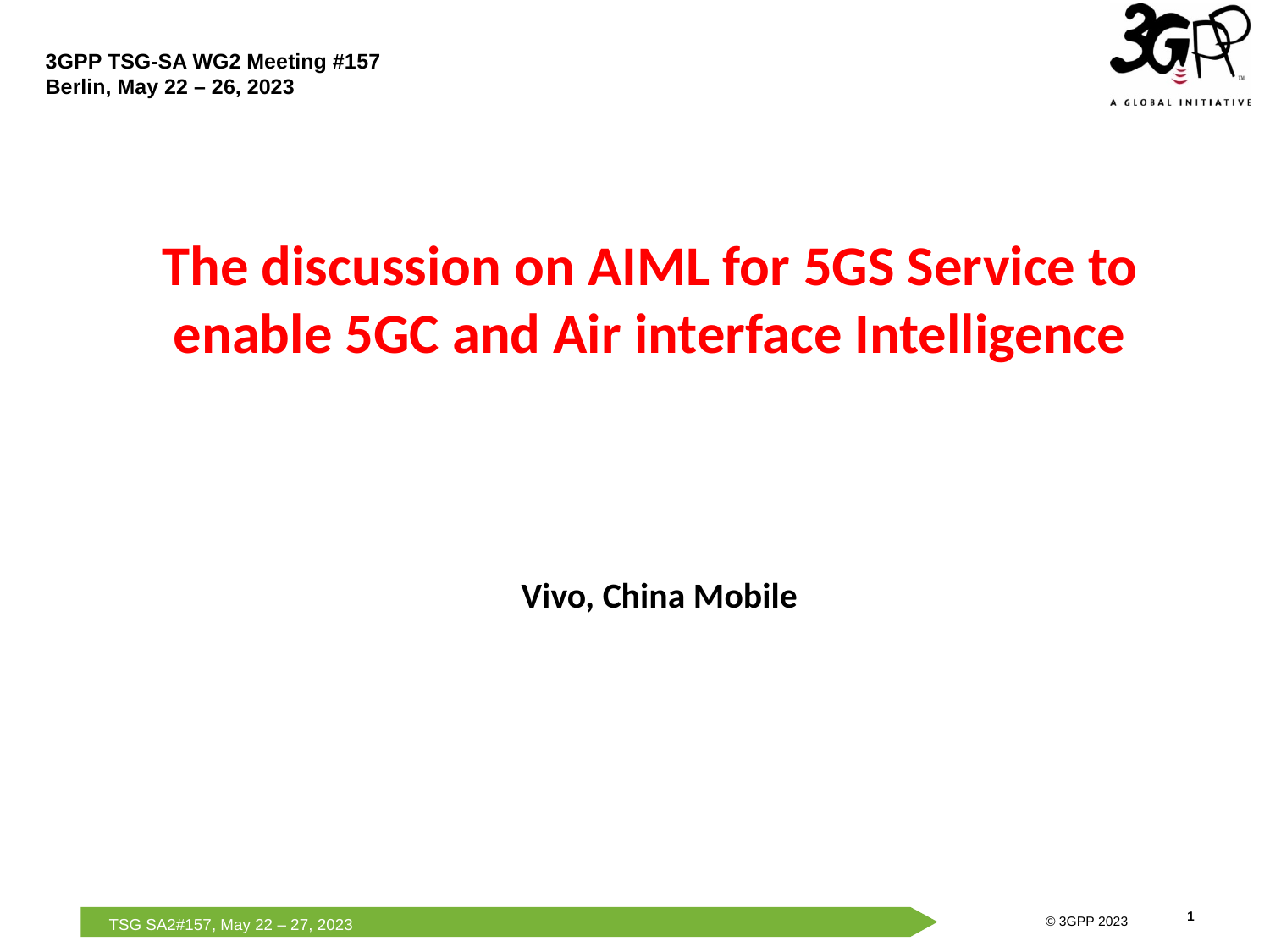

The discussion on AIML for 5GS Service to enable 5GC and Air interface Intelligence
Vivo, China Mobile